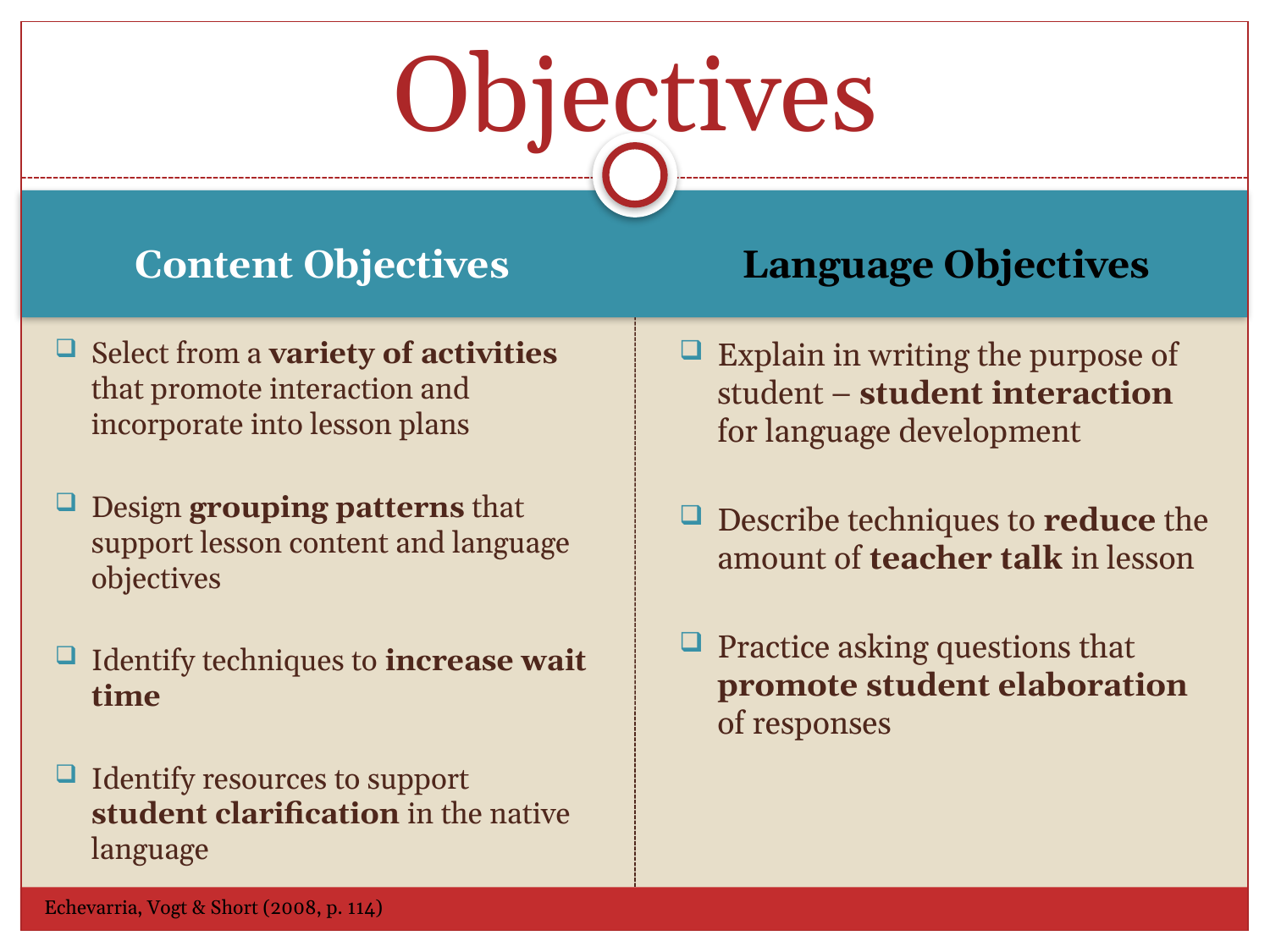

# Objectives
Content Objectives
Language Objectives
Select from a variety of activities that promote interaction and incorporate into lesson plans

Design grouping patterns that support lesson content and language objectives

Identify techniques to increase wait time

Identify resources to support student clarification in the native language

Explain in writing the purpose of student – student interaction for language development

Describe techniques to reduce the amount of teacher talk in lesson

Practice asking questions that promote student elaboration of responses

Echevarria, Vogt & Short (2008, p. 114)